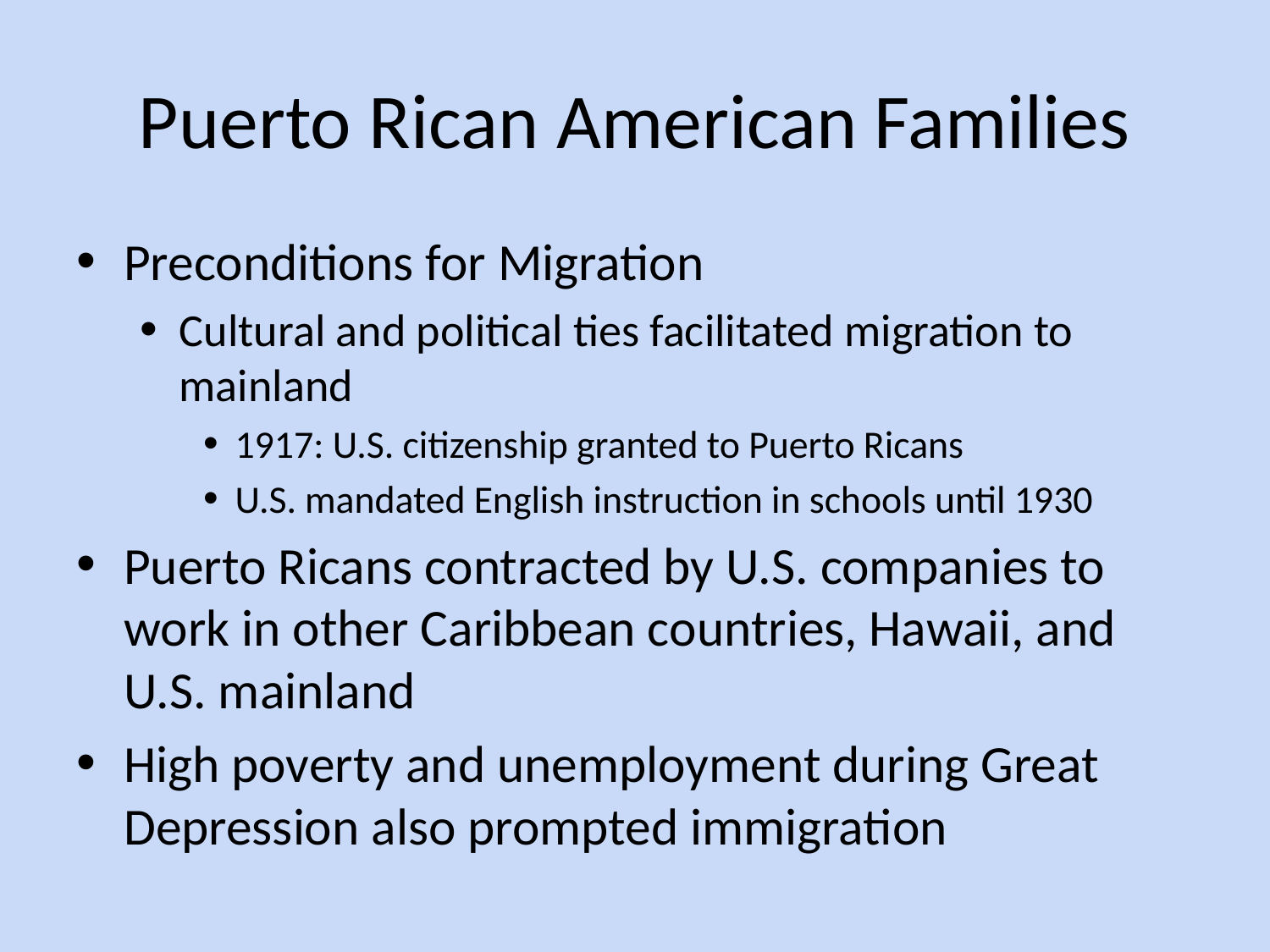

# Puerto Rican American Families
Preconditions for Migration
Cultural and political ties facilitated migration to mainland
1917: U.S. citizenship granted to Puerto Ricans
U.S. mandated English instruction in schools until 1930
Puerto Ricans contracted by U.S. companies to work in other Caribbean countries, Hawaii, and U.S. mainland
High poverty and unemployment during Great Depression also prompted immigration